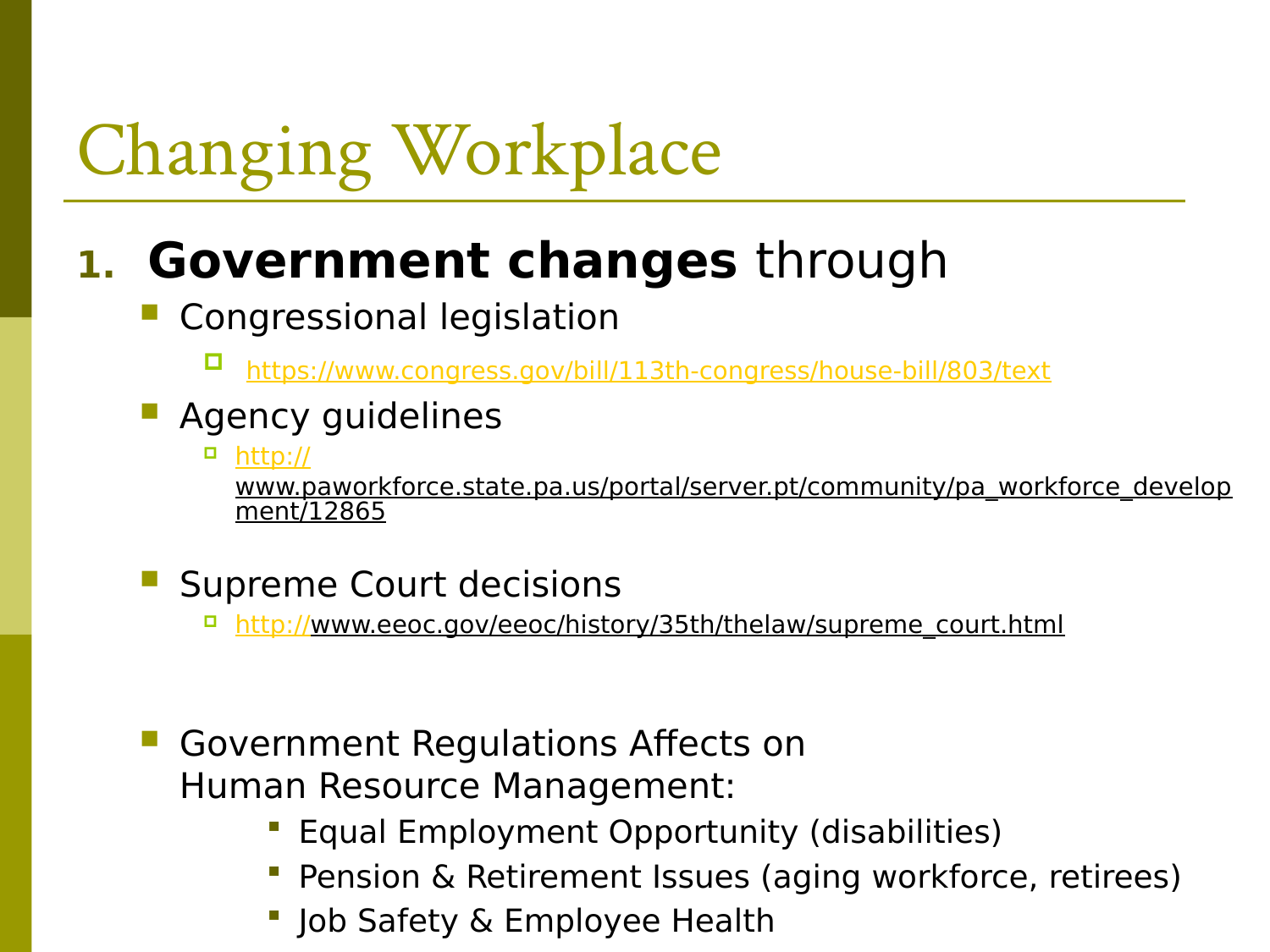

# Changing Workplace
Government changes through
Congressional legislation
 https://www.congress.gov/bill/113th-congress/house-bill/803/text
Agency guidelines
http://www.paworkforce.state.pa.us/portal/server.pt/community/pa_workforce_development/12865
Supreme Court decisions
http://www.eeoc.gov/eeoc/history/35th/thelaw/supreme_court.html

Government Regulations Affects on
Human Resource Management:
Equal Employment Opportunity (disabilities)
Pension & Retirement Issues (aging workforce, retirees)
Job Safety & Employee Health